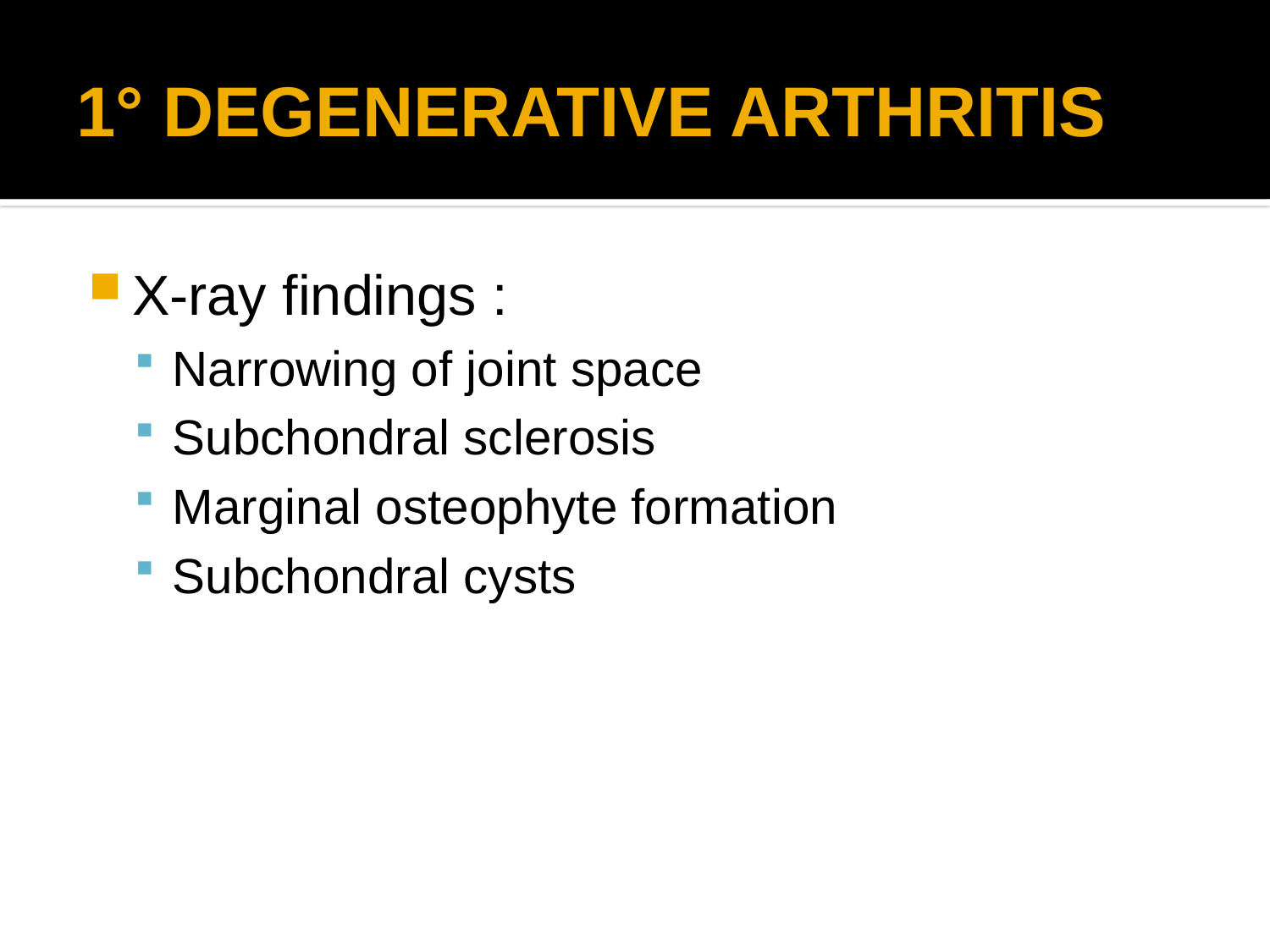

# 1° DEGENERATIVE ARTHRITIS
X-ray findings :
Narrowing of joint space
Subchondral sclerosis
Marginal osteophyte formation
Subchondral cysts